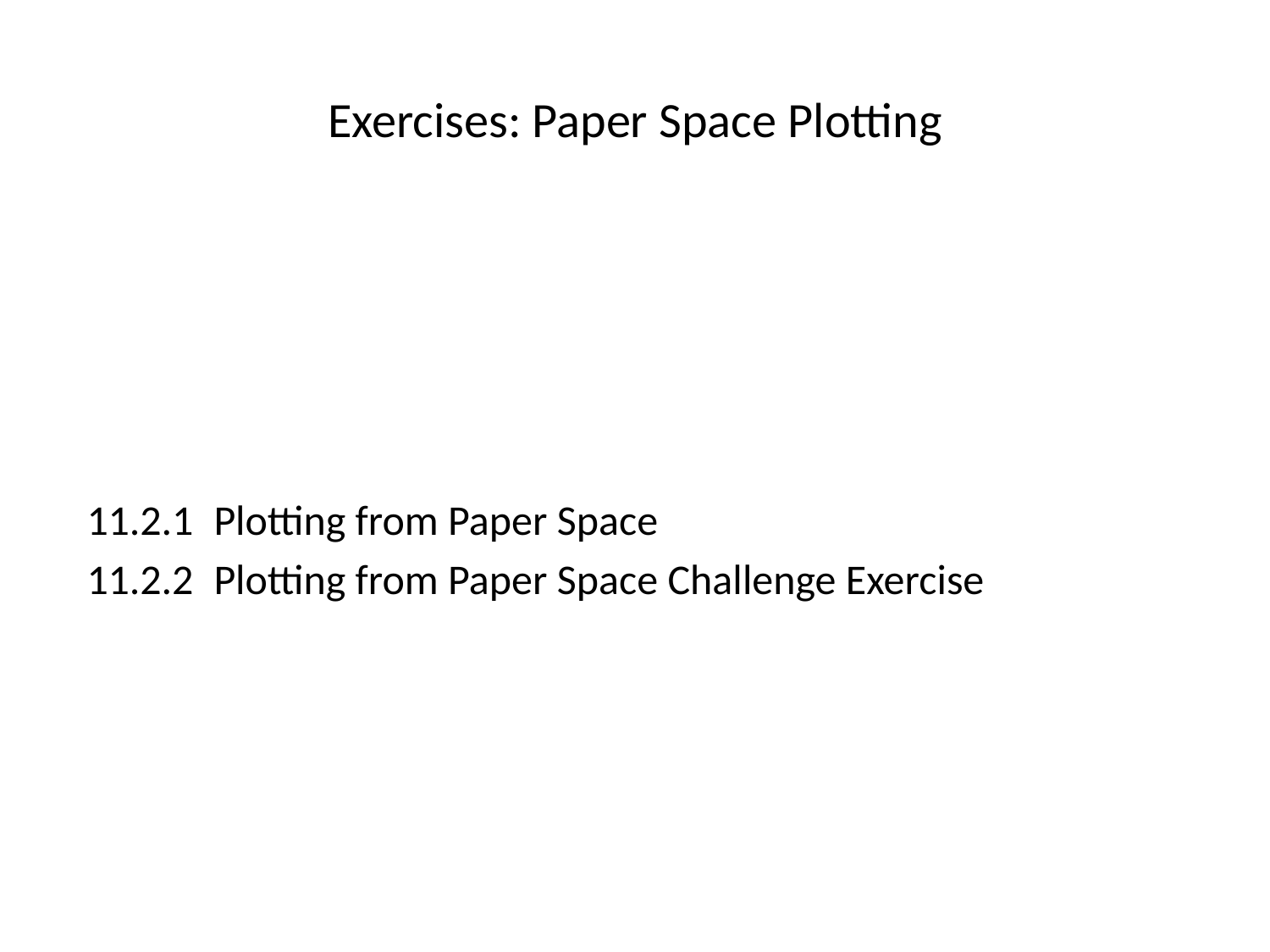

# Exercises: Paper Space Plotting
11.2.1	Plotting from Paper Space
11.2.2	Plotting from Paper Space Challenge Exercise